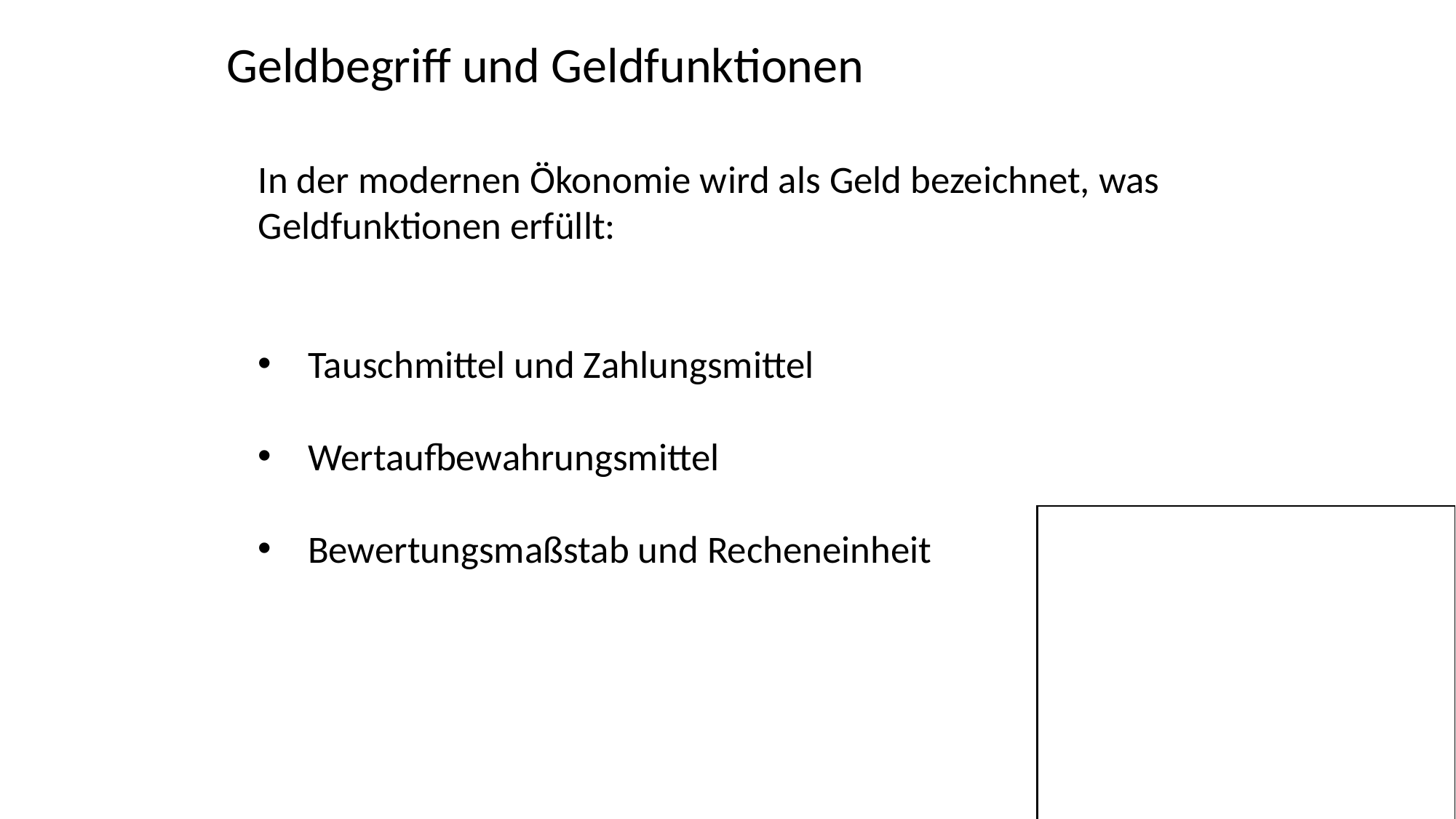

Geldbegriff und Geldfunktionen
In der modernen Ökonomie wird als Geld bezeichnet, was
Geldfunktionen erfüllt:

Tauschmittel und Zahlungsmittel

Wertaufbewahrungsmittel

Bewertungsmaßstab und Recheneinheit